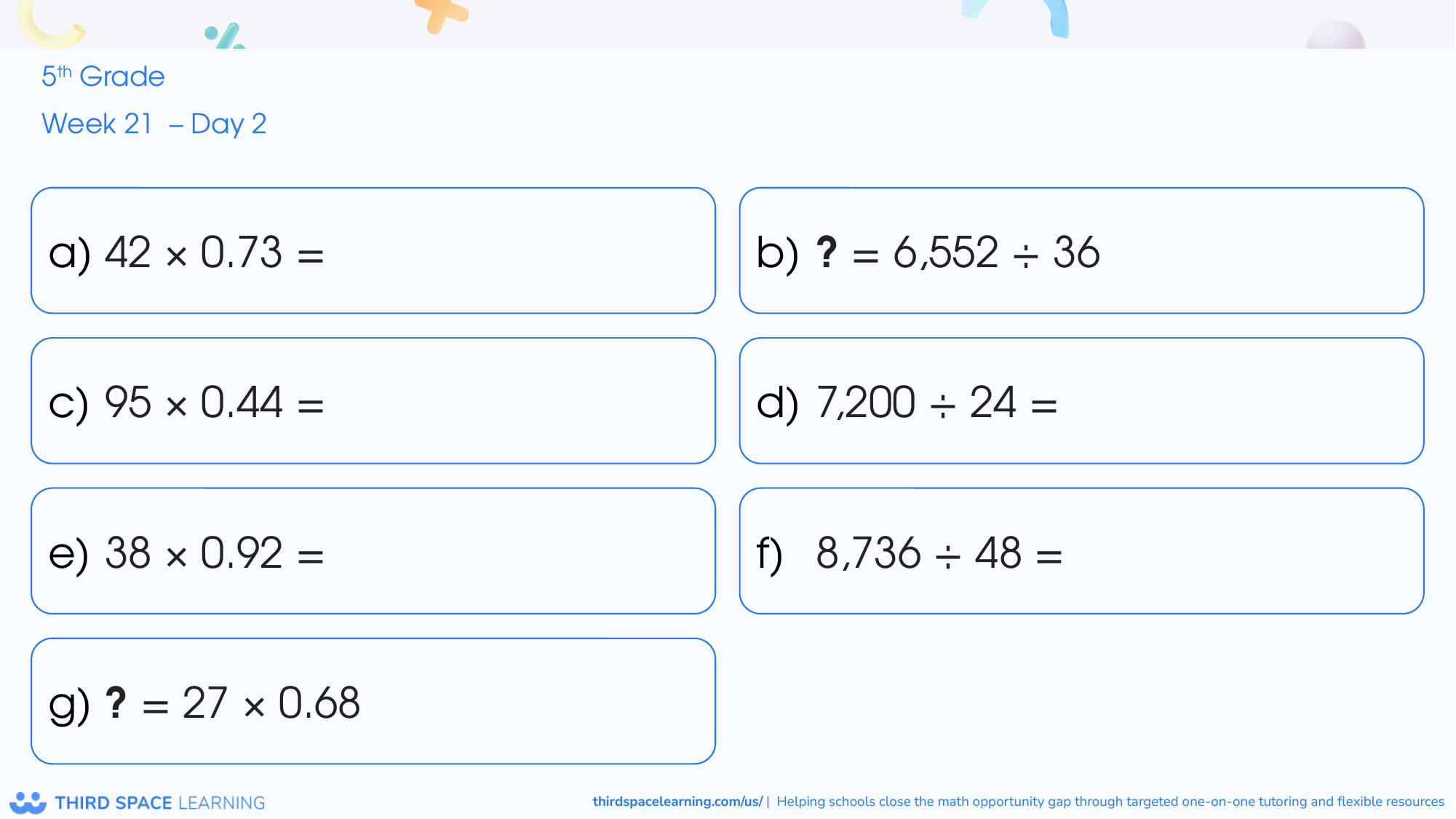

5th Grade
Week 21  – Day 2
42 × 0.73 =
? = 6,552 ÷ 36
95 × 0.44 =
7,200 ÷ 24 =
38 × 0.92 =
8,736 ÷ 48 =
? = 27 × 0.68